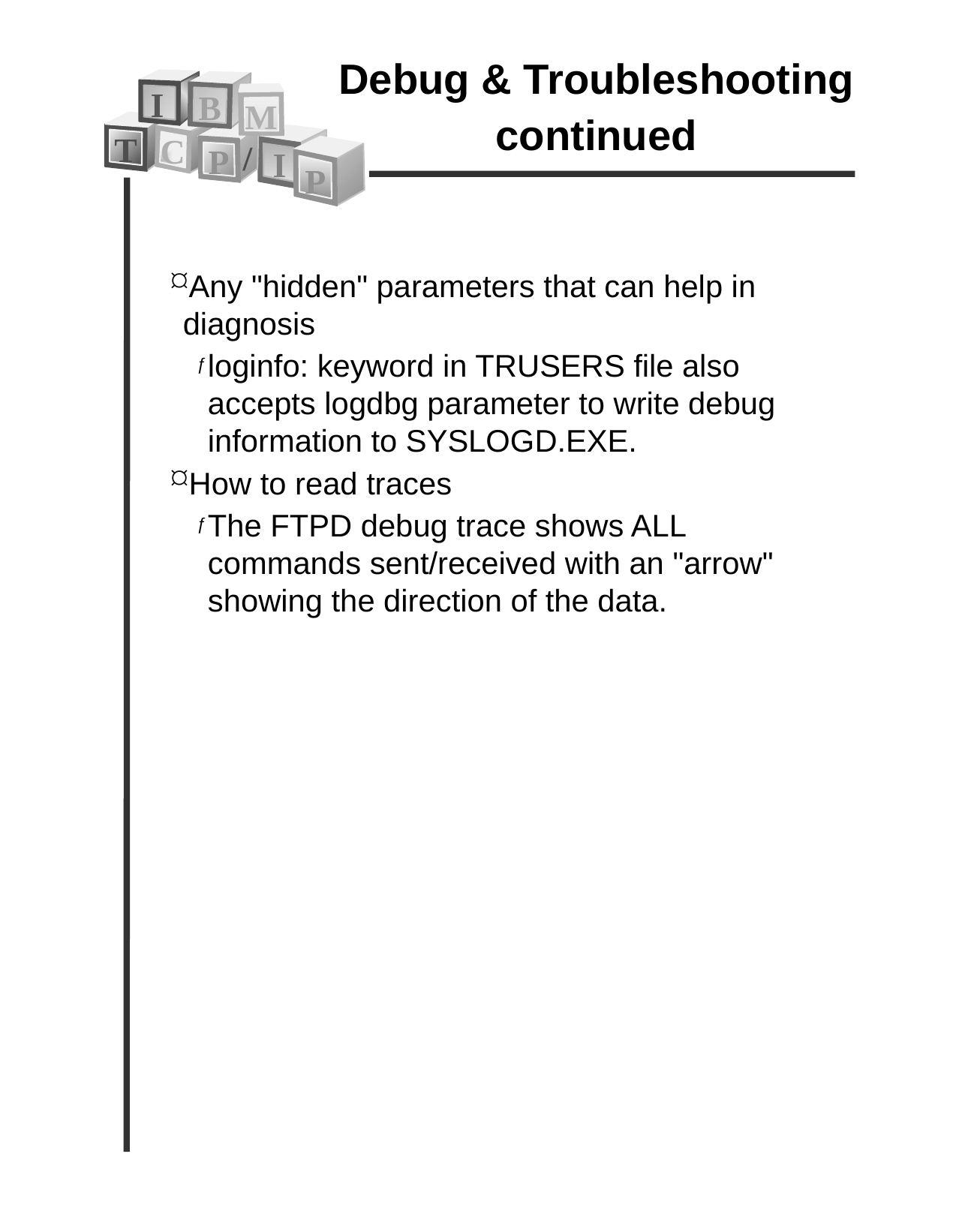

Debug & Troubleshooting continued

I

B

M

T
C

/

P

I

P

Any "hidden" parameters that can help in diagnosis
loginfo: keyword in TRUSERS file also accepts logdbg parameter to write debug information to SYSLOGD.EXE.
How to read traces
The FTPD debug trace shows ALL commands sent/received with an "arrow" showing the direction of the data.